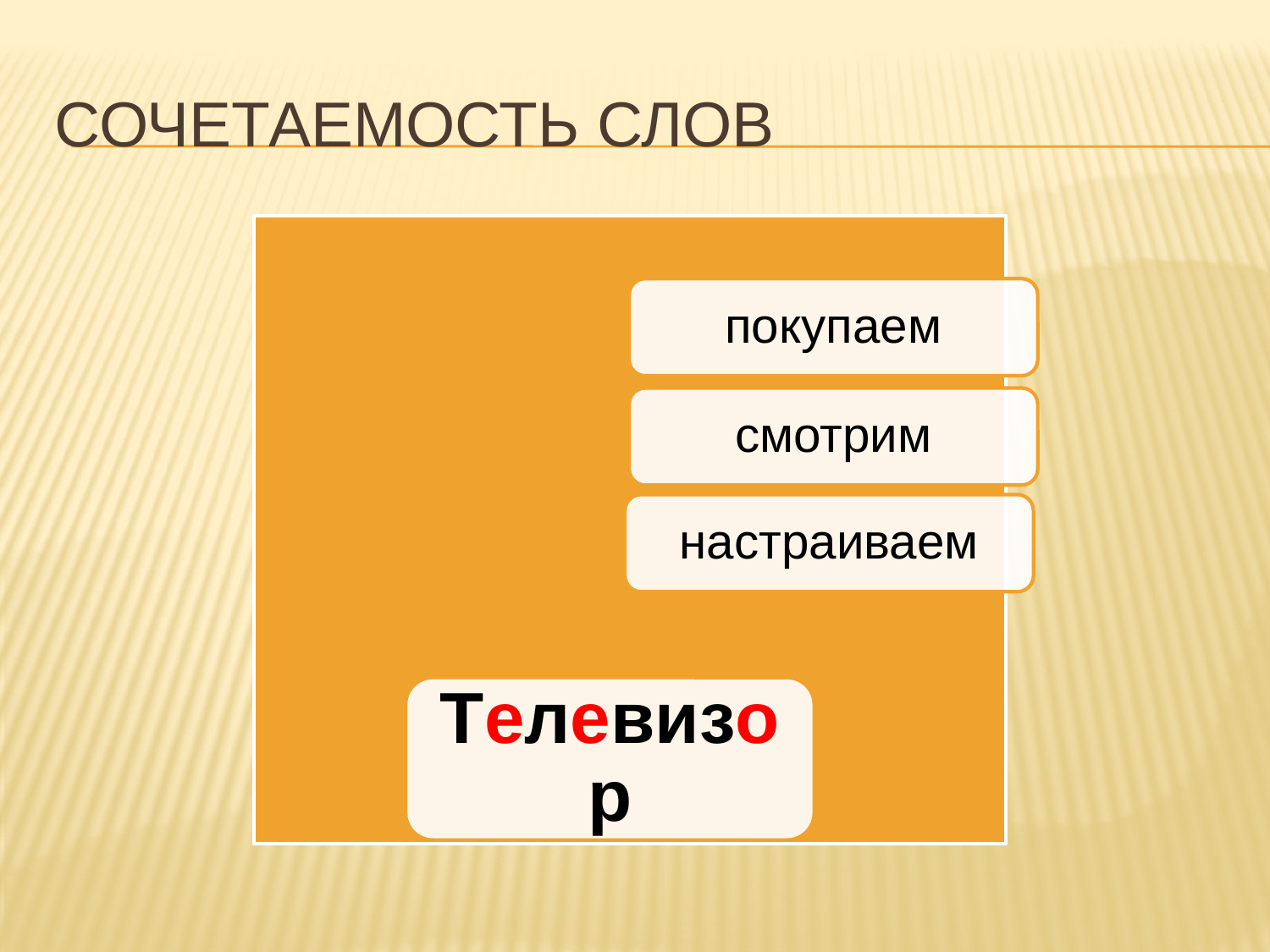

# Сочетаемость слов
покупаем
смотрим
настраиваем
Телевизор